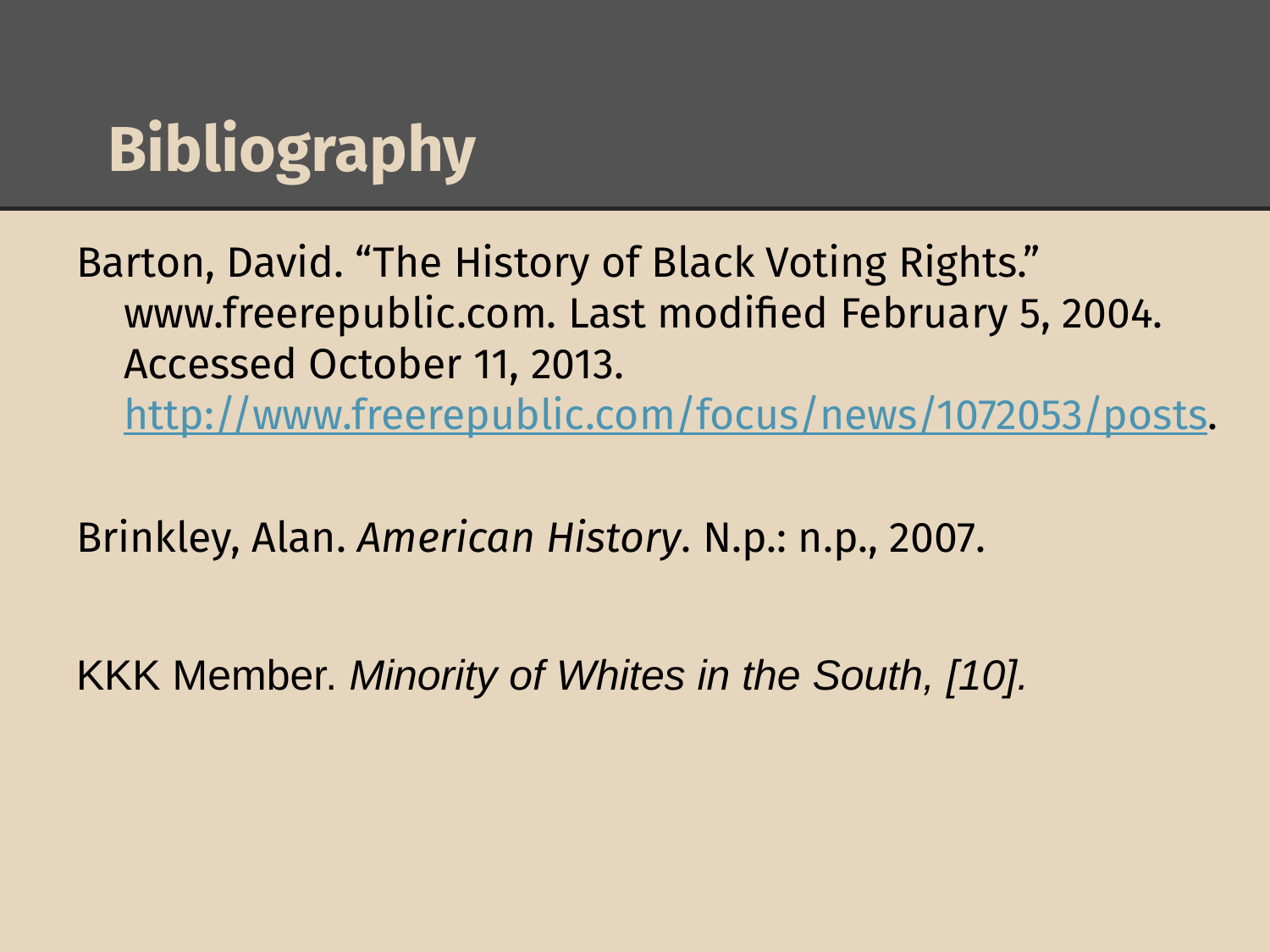

# Bibliography
Barton, David. “The History of Black Voting Rights.” www.freerepublic.com. Last modified February 5, 2004. Accessed October 11, 2013. http://www.freerepublic.com/focus/news/1072053/posts.

Brinkley, Alan. American History. N.p.: n.p., 2007.

KKK Member. Minority of Whites in the South, [10].

Sign out